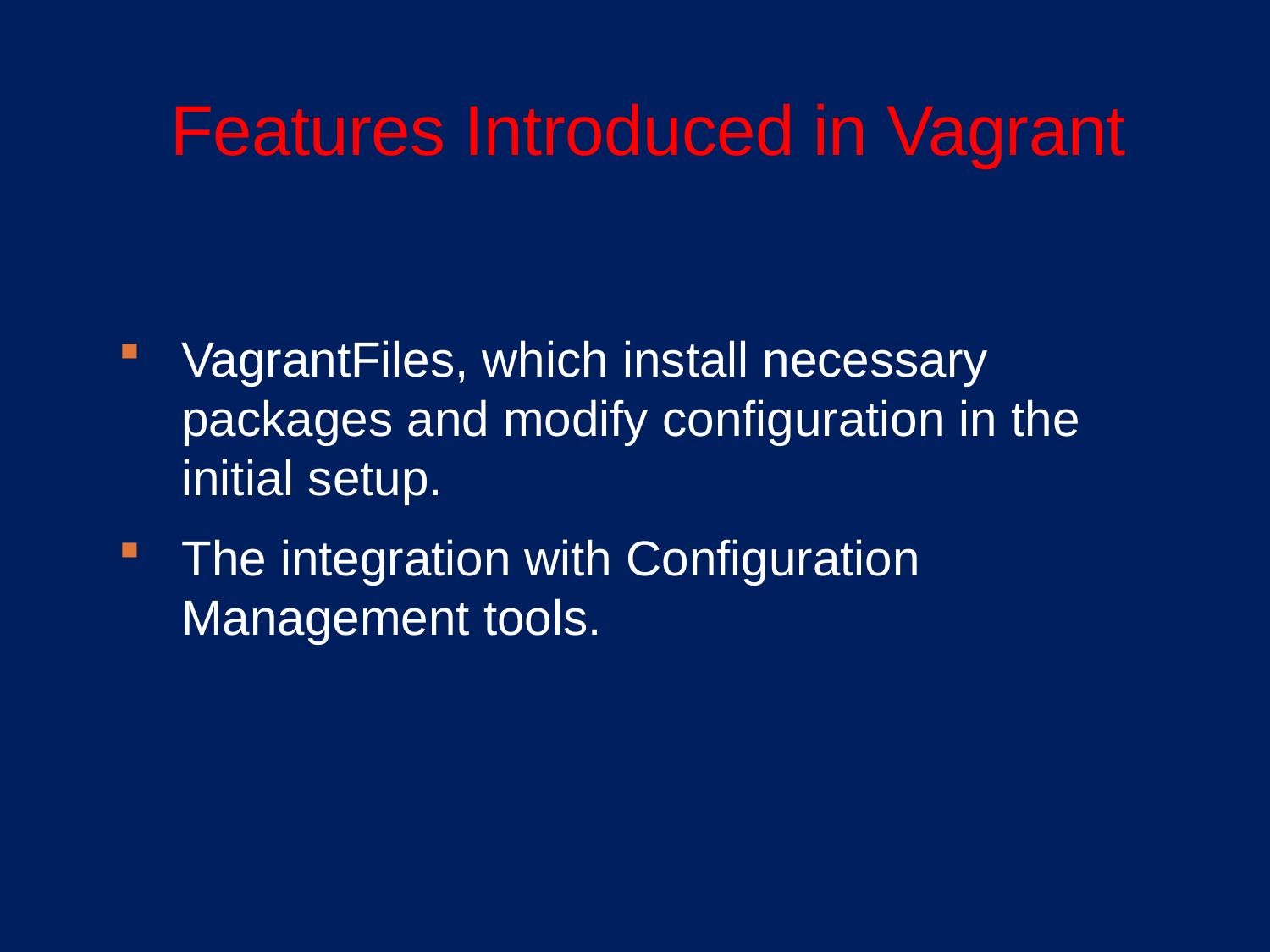

# Features Introduced in Vagrant
VagrantFiles, which install necessary packages and modify configuration in the initial setup.
The integration with Configuration Management tools.